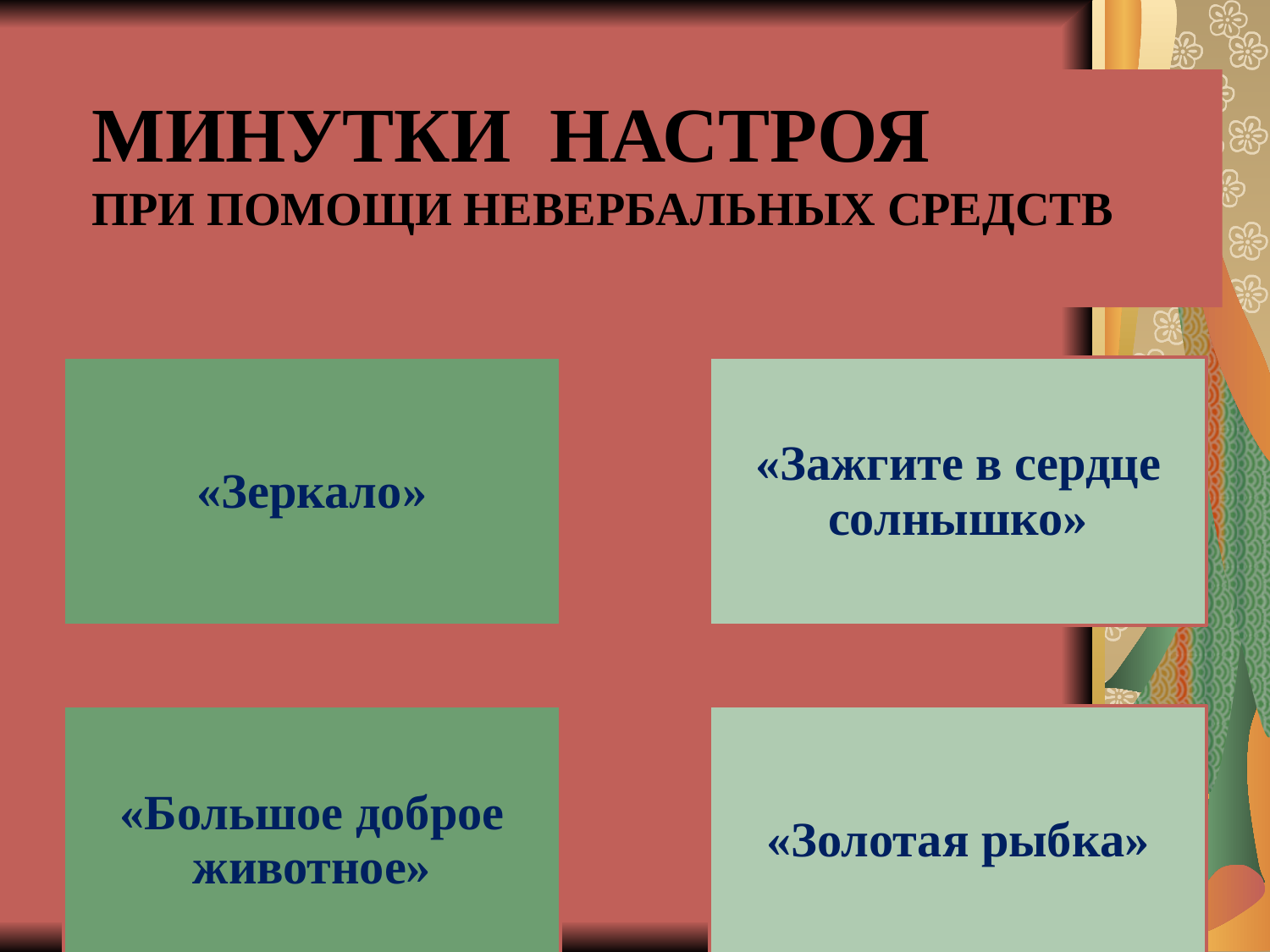

# Минутки  настроя При помощи невербальных средств
«Зеркало»
«Зажгите в сердце солнышко»
«Большое доброе животное»
«Золотая рыбка»